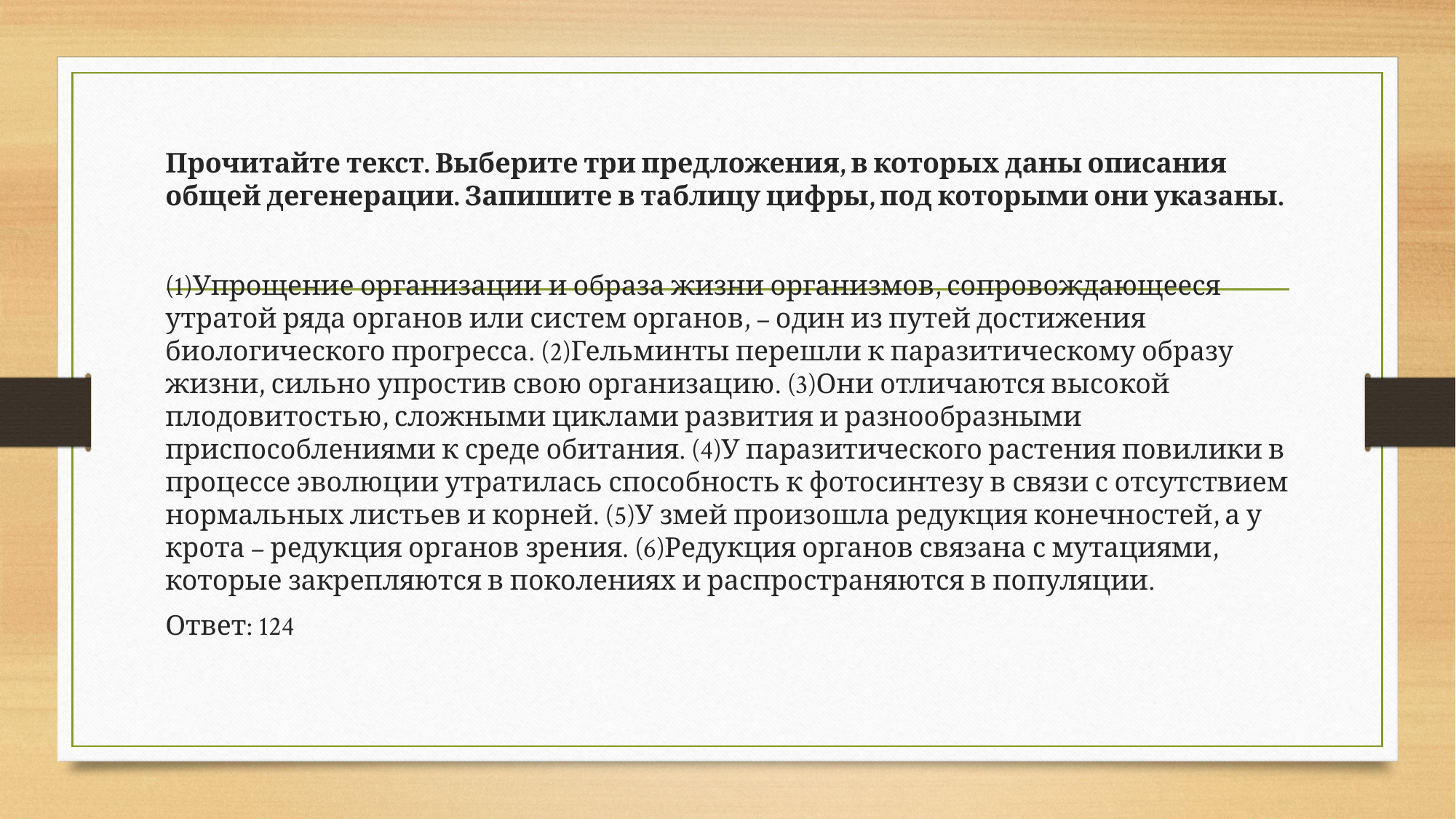

#
Прочитайте текст. Выберите три предложения, в которых даны описания общей дегенерации. Запишите в таблицу цифры, под которыми они указаны.

(1)Упрощение организации и образа жизни организмов, сопровождающееся утратой ряда органов или систем органов, – один из путей достижения биологического прогресса. (2)Гельминты перешли к паразитическому образу жизни, сильно упростив свою организацию. (3)Они отличаются высокой плодовитостью, сложными циклами развития и разнообразными приспособлениями к среде обитания. (4)У паразитического растения повилики в процессе эволюции утратилась способность к фотосинтезу в связи с отсутствием нормальных листьев и корней. (5)У змей произошла редукция конечностей, а у крота – редукция органов зрения. (6)Редукция органов связана с мутациями, которые закрепляются в поколениях и распространяются в популяции.
Ответ: 124